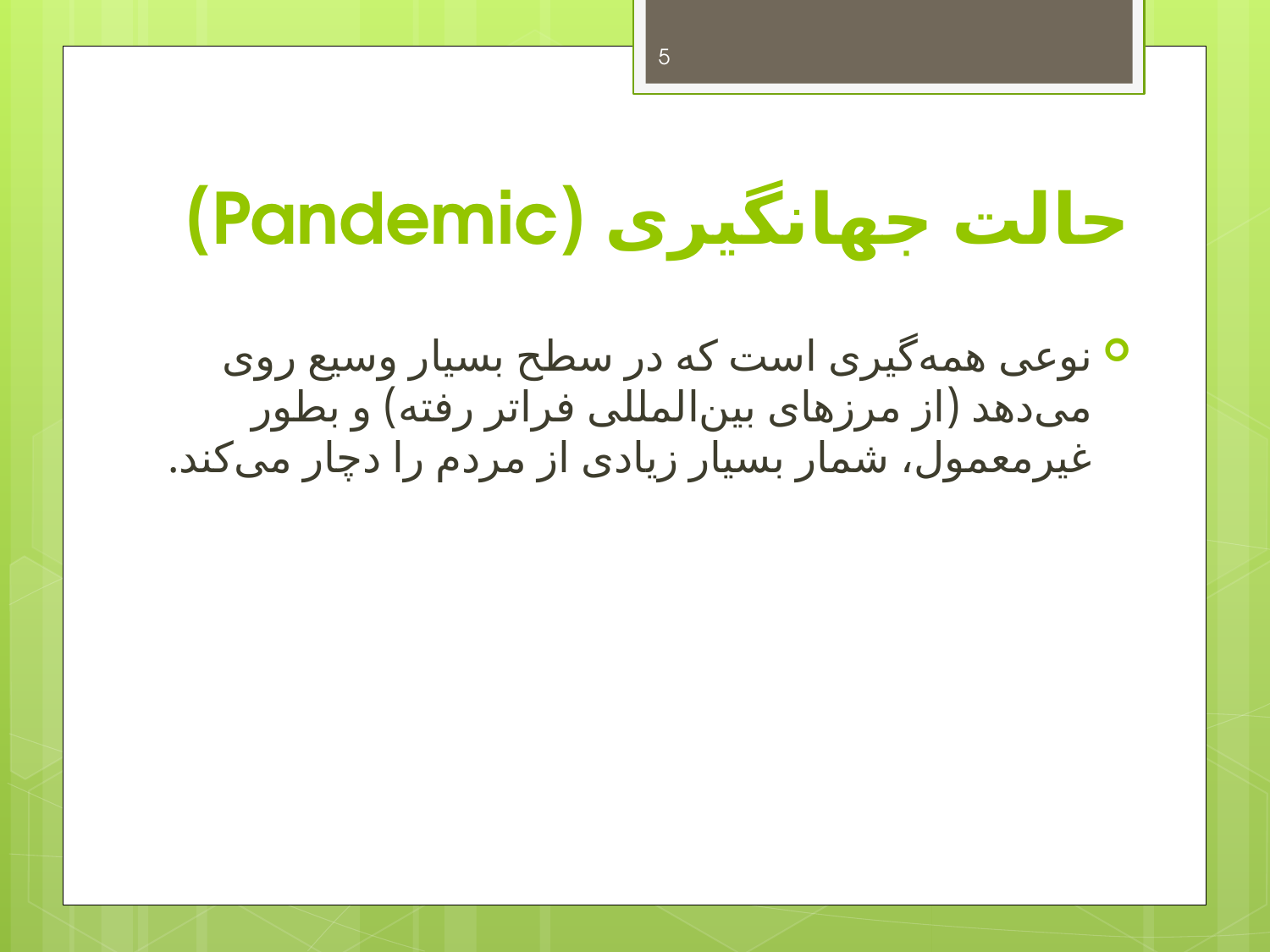

5
# حالت جهانگیری (Pandemic)
نوعی همه‌گیری است که در سطح بسیار وسیع روی می‌دهد (از مرزهای بین‌المللی فراتر رفته) و بطور غیرمعمول، شمار بسیار زیادی از مردم را دچار می‌کند.